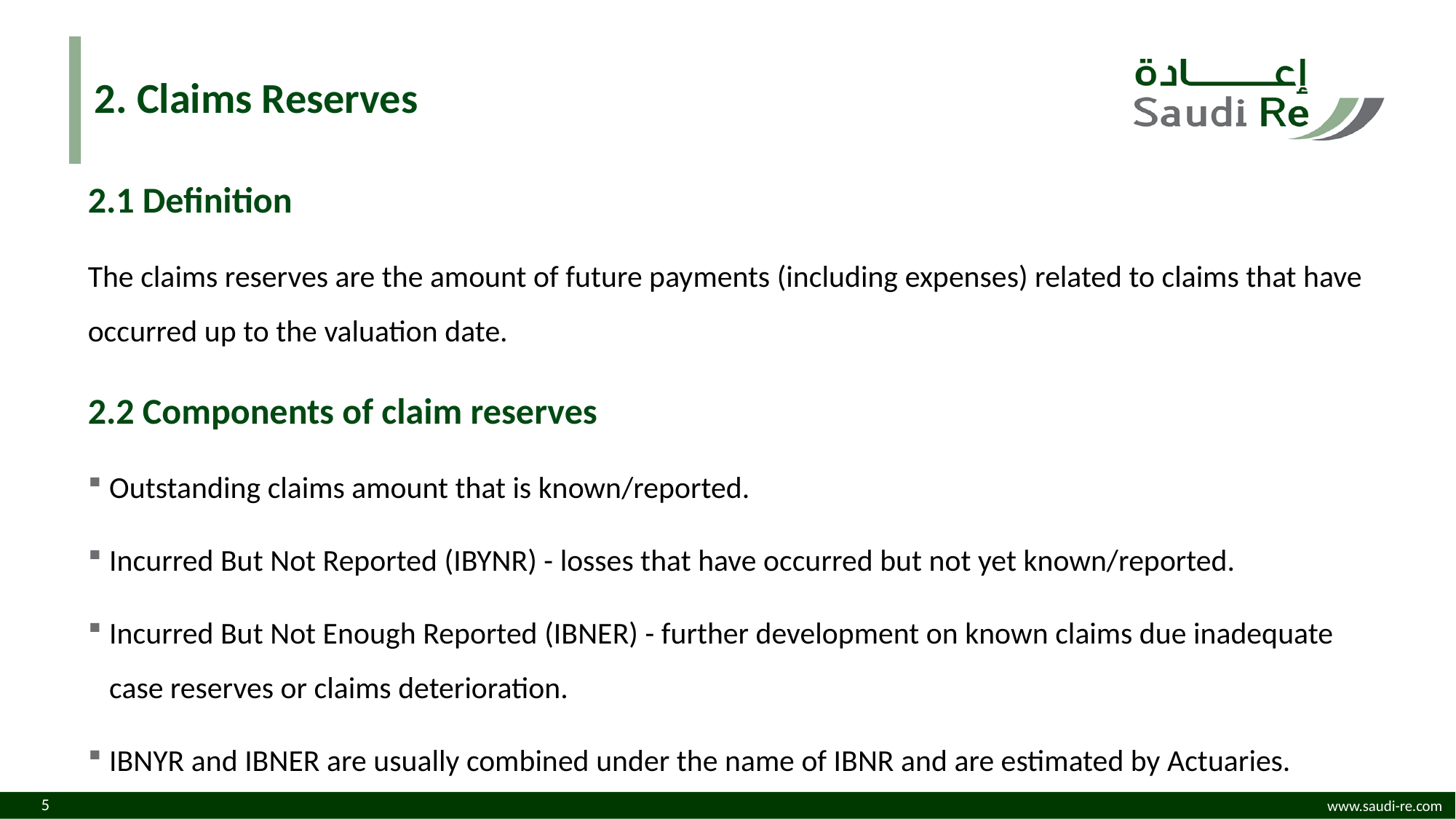

# 2. Claims Reserves
2.1 Definition
The claims reserves are the amount of future payments (including expenses) related to claims that have occurred up to the valuation date.
2.2 Components of claim reserves
Outstanding claims amount that is known/reported.
Incurred But Not Reported (IBYNR) - losses that have occurred but not yet known/reported.
Incurred But Not Enough Reported (IBNER) - further development on known claims due inadequate case reserves or claims deterioration.
IBNYR and IBNER are usually combined under the name of IBNR and are estimated by Actuaries.